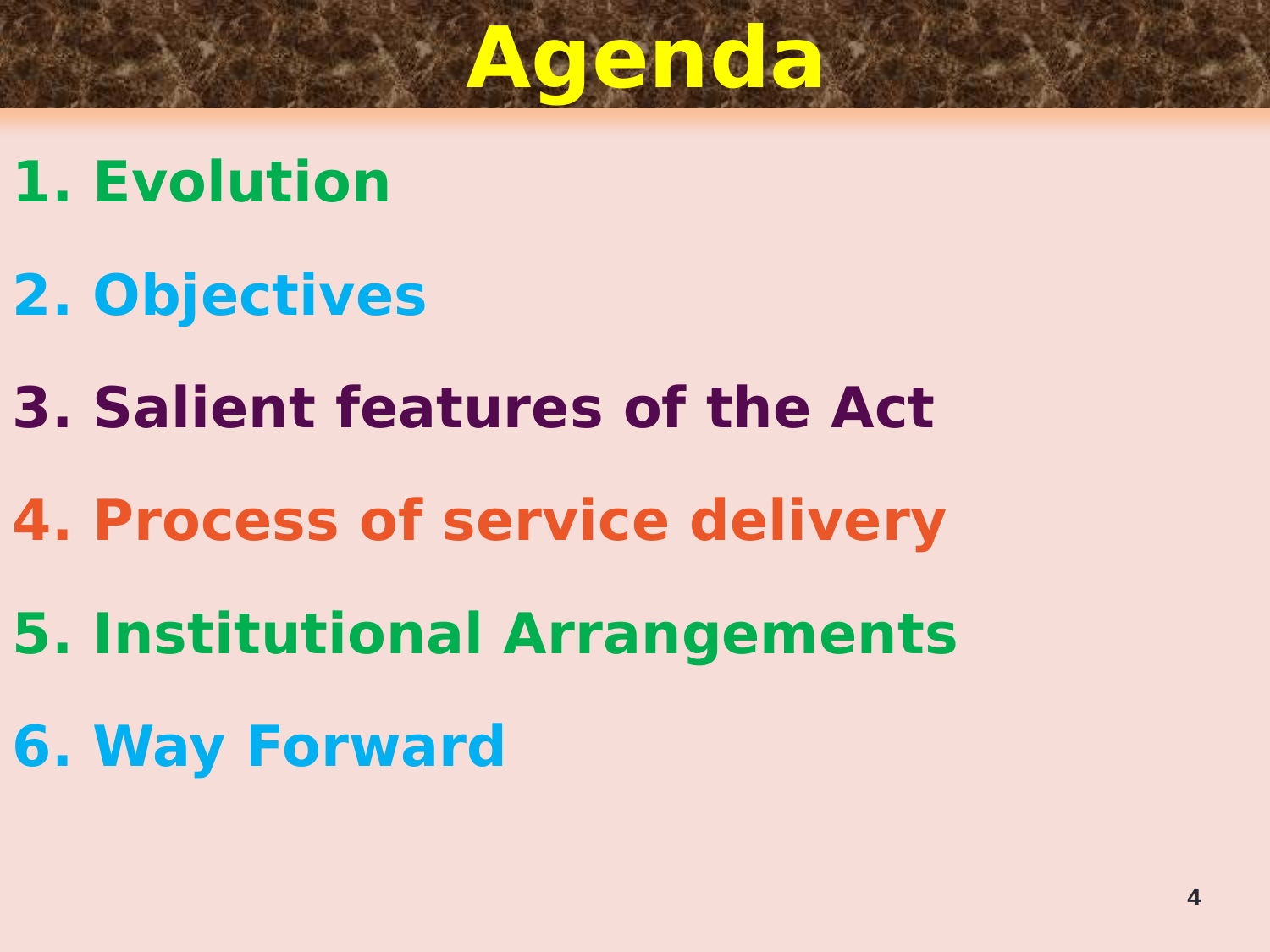

Agenda
1. Evolution
2. Objectives
3. Salient features of the Act
4. Process of service delivery
5. Institutional Arrangements
6. Way Forward
4